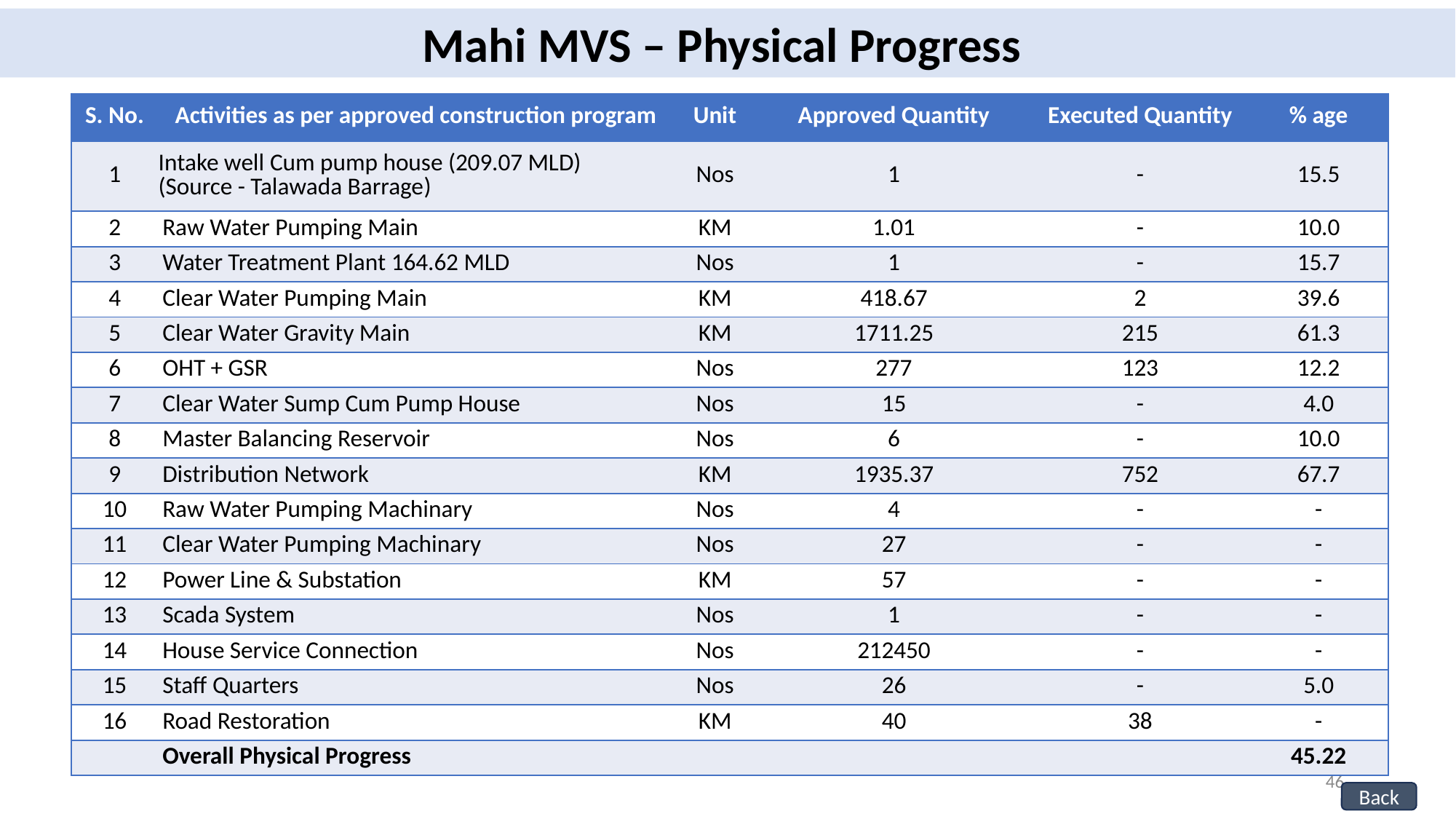

Mahi MVS – Physical Progress
| S. No. | Activities as per approved construction program | Unit | Approved Quantity | Executed Quantity | % age |
| --- | --- | --- | --- | --- | --- |
| 1 | Intake well Cum pump house (209.07 MLD) (Source - Talawada Barrage) | Nos | 1 | - | 15.5 |
| 2 | Raw Water Pumping Main | KM | 1.01 | - | 10.0 |
| 3 | Water Treatment Plant 164.62 MLD | Nos | 1 | - | 15.7 |
| 4 | Clear Water Pumping Main | KM | 418.67 | 2 | 39.6 |
| 5 | Clear Water Gravity Main | KM | 1711.25 | 215 | 61.3 |
| 6 | OHT + GSR | Nos | 277 | 123 | 12.2 |
| 7 | Clear Water Sump Cum Pump House | Nos | 15 | - | 4.0 |
| 8 | Master Balancing Reservoir | Nos | 6 | - | 10.0 |
| 9 | Distribution Network | KM | 1935.37 | 752 | 67.7 |
| 10 | Raw Water Pumping Machinary | Nos | 4 | - | - |
| 11 | Clear Water Pumping Machinary | Nos | 27 | - | - |
| 12 | Power Line & Substation | KM | 57 | - | - |
| 13 | Scada System | Nos | 1 | - | - |
| 14 | House Service Connection | Nos | 212450 | - | - |
| 15 | Staff Quarters | Nos | 26 | - | 5.0 |
| 16 | Road Restoration | KM | 40 | 38 | - |
|  | Overall Physical Progress |  |  |  | 45.22 |
46
Back